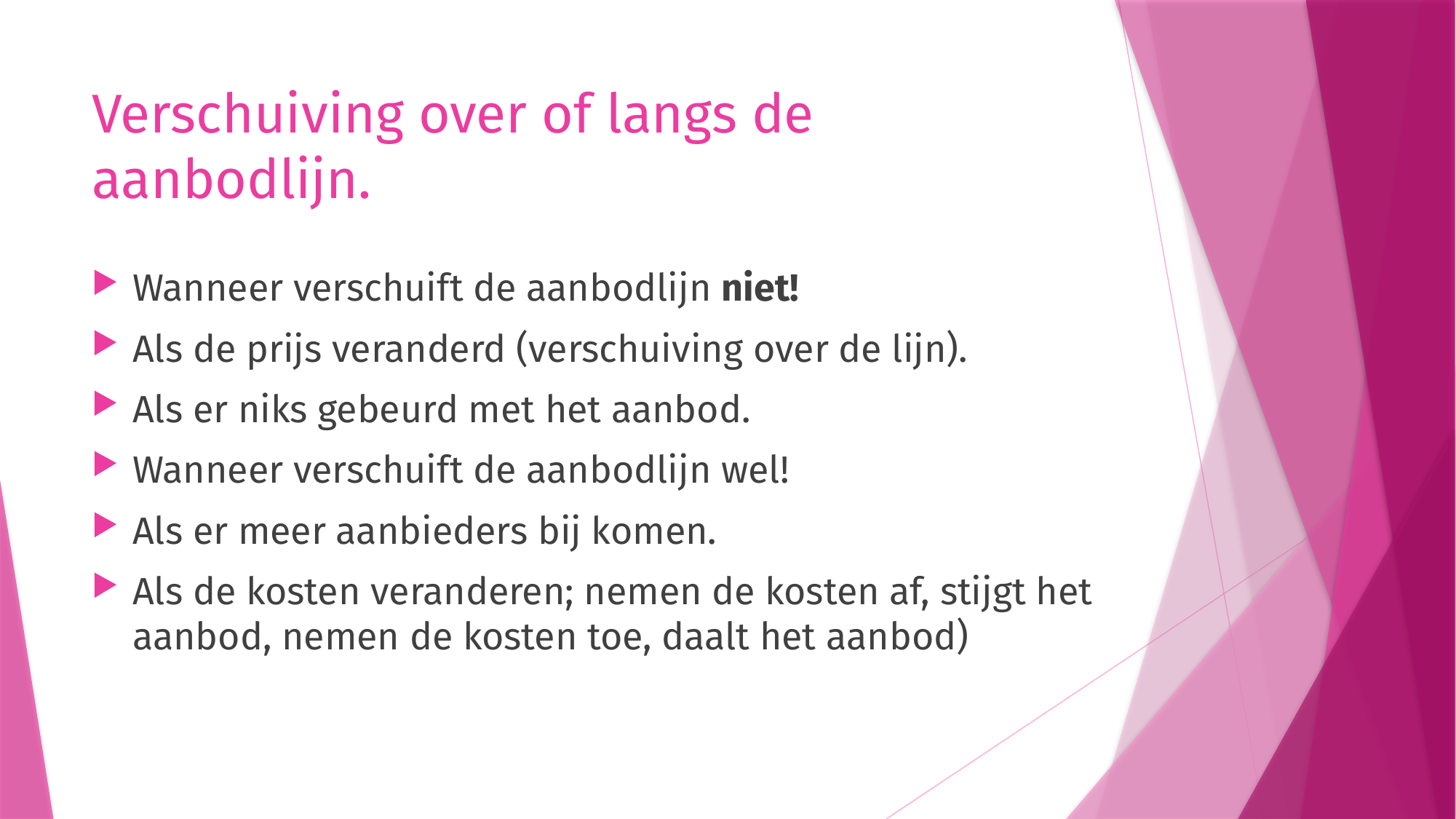

# Verschuiving over of langs de aanbodlijn.
Wanneer verschuift de aanbodlijn niet!
Als de prijs veranderd (verschuiving over de lijn).
Als er niks gebeurd met het aanbod.
Wanneer verschuift de aanbodlijn wel!
Als er meer aanbieders bij komen.
Als de kosten veranderen; nemen de kosten af, stijgt het aanbod, nemen de kosten toe, daalt het aanbod)